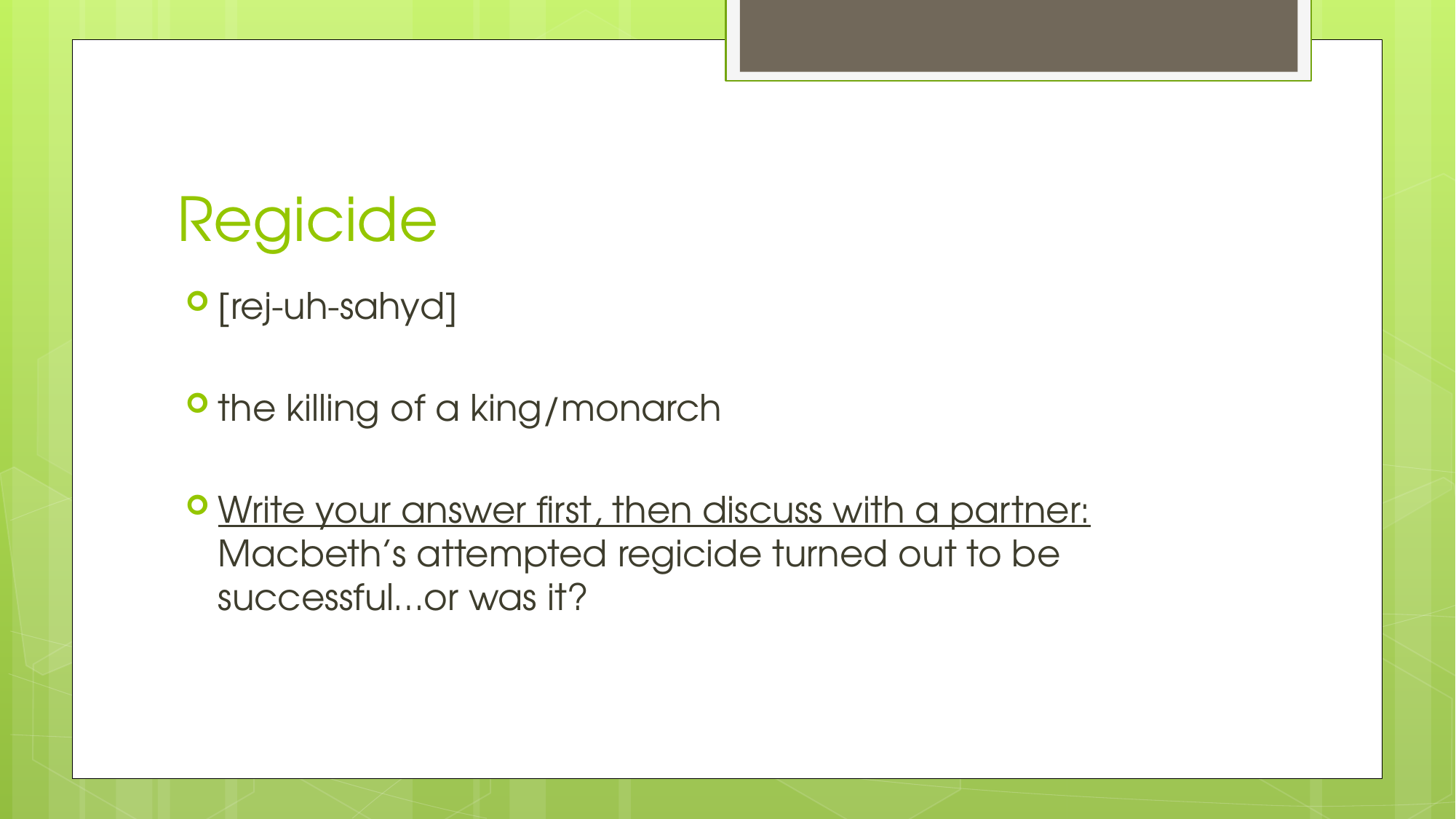

# Regicide
[rej-uh-sahyd]

the killing of a king/monarch

Write your answer first, then discuss with a partner: Macbeth’s attempted regicide turned out to be successful…or was it?